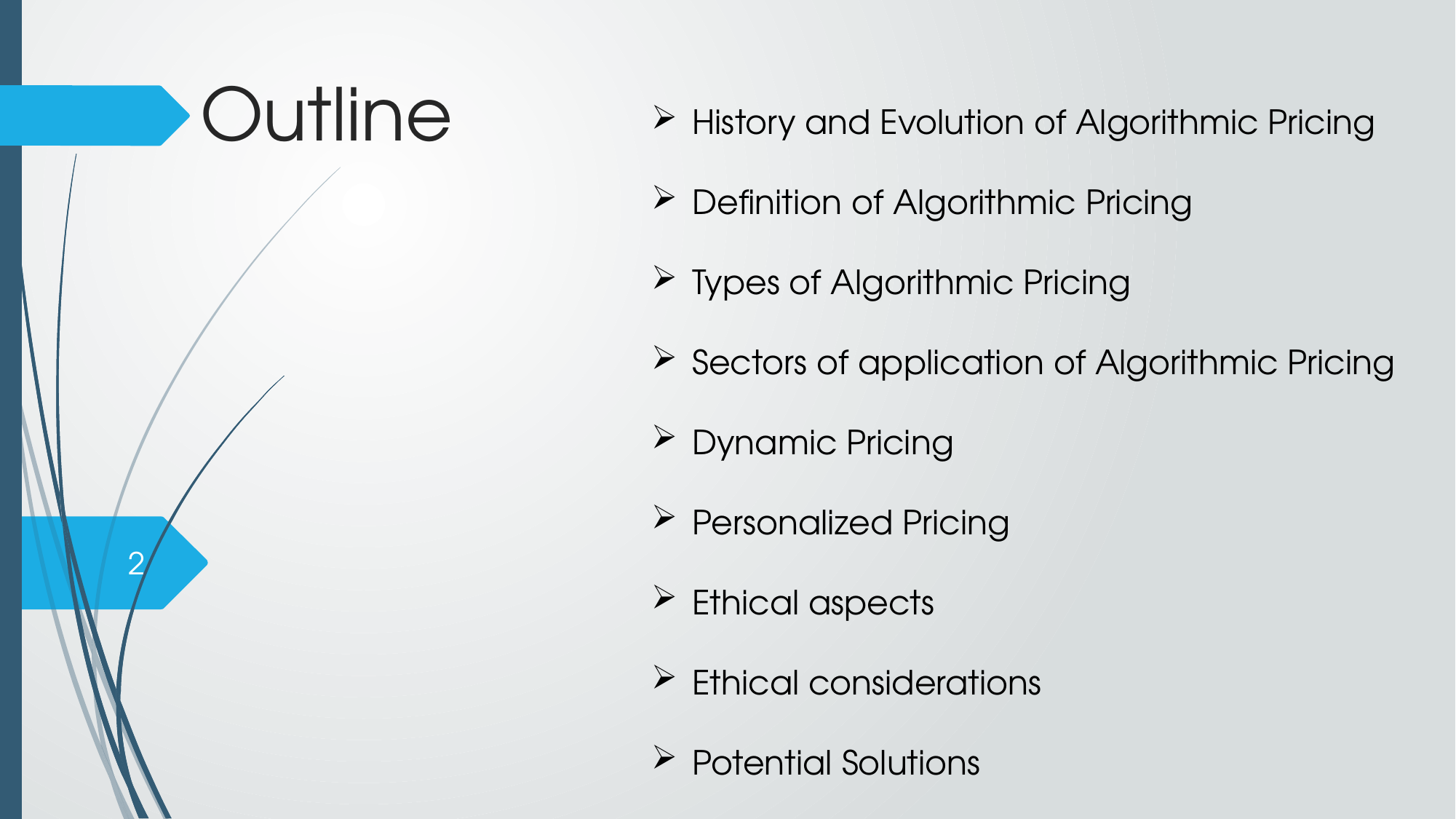

# Outline

History and Evolution of Algorithmic Pricing

Definition of Algorithmic Pricing
Types of Algorithmic Pricing
Sectors of application of Algorithmic Pricing
Dynamic Pricing
Personalized Pricing
Ethical aspects
Ethical considerations
Potential Solutions
2